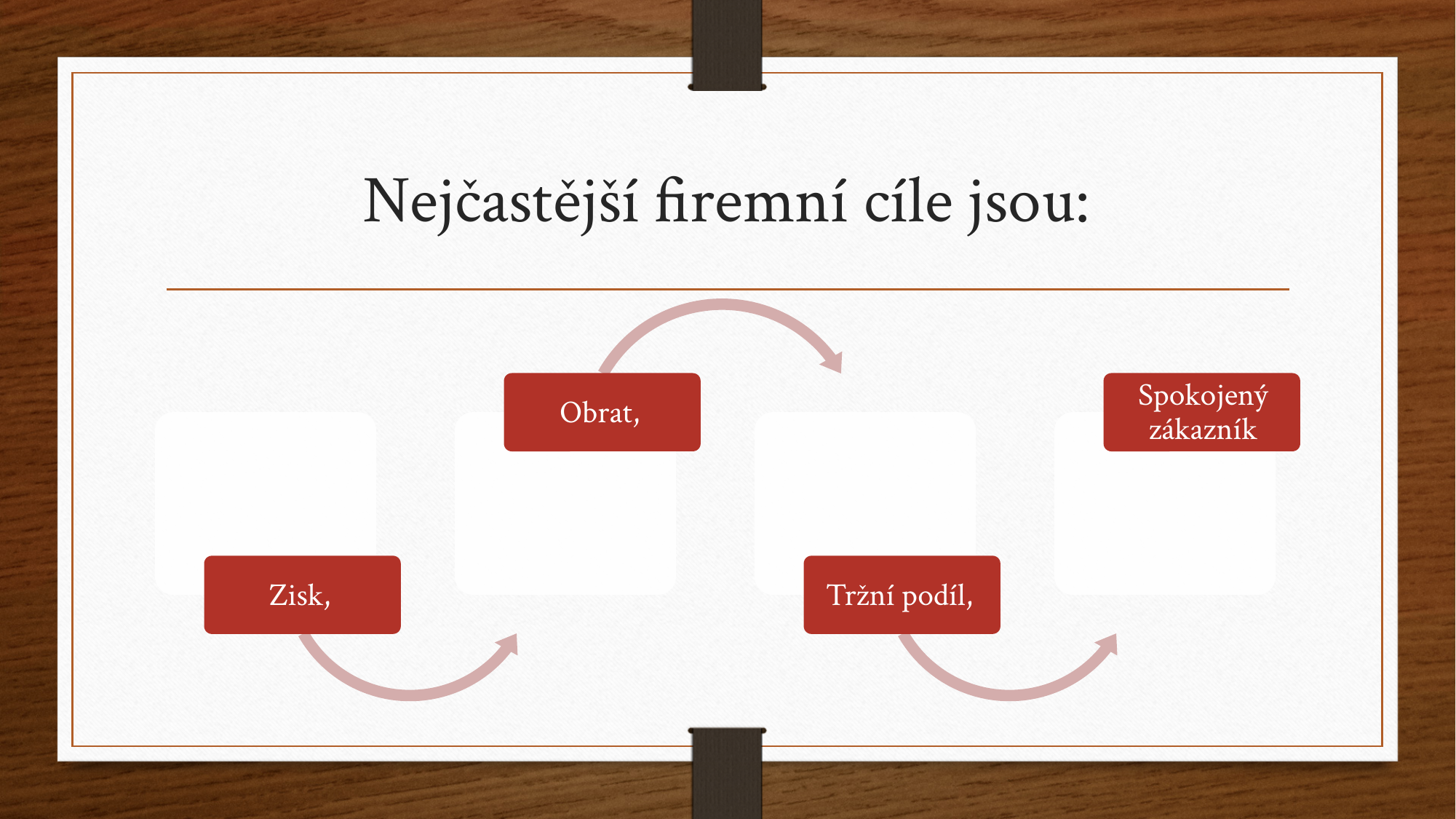

# Nejčastější firemní cíle jsou:
Zisk,
Obrat,
Tržní podíl,
Spokojený zákazník